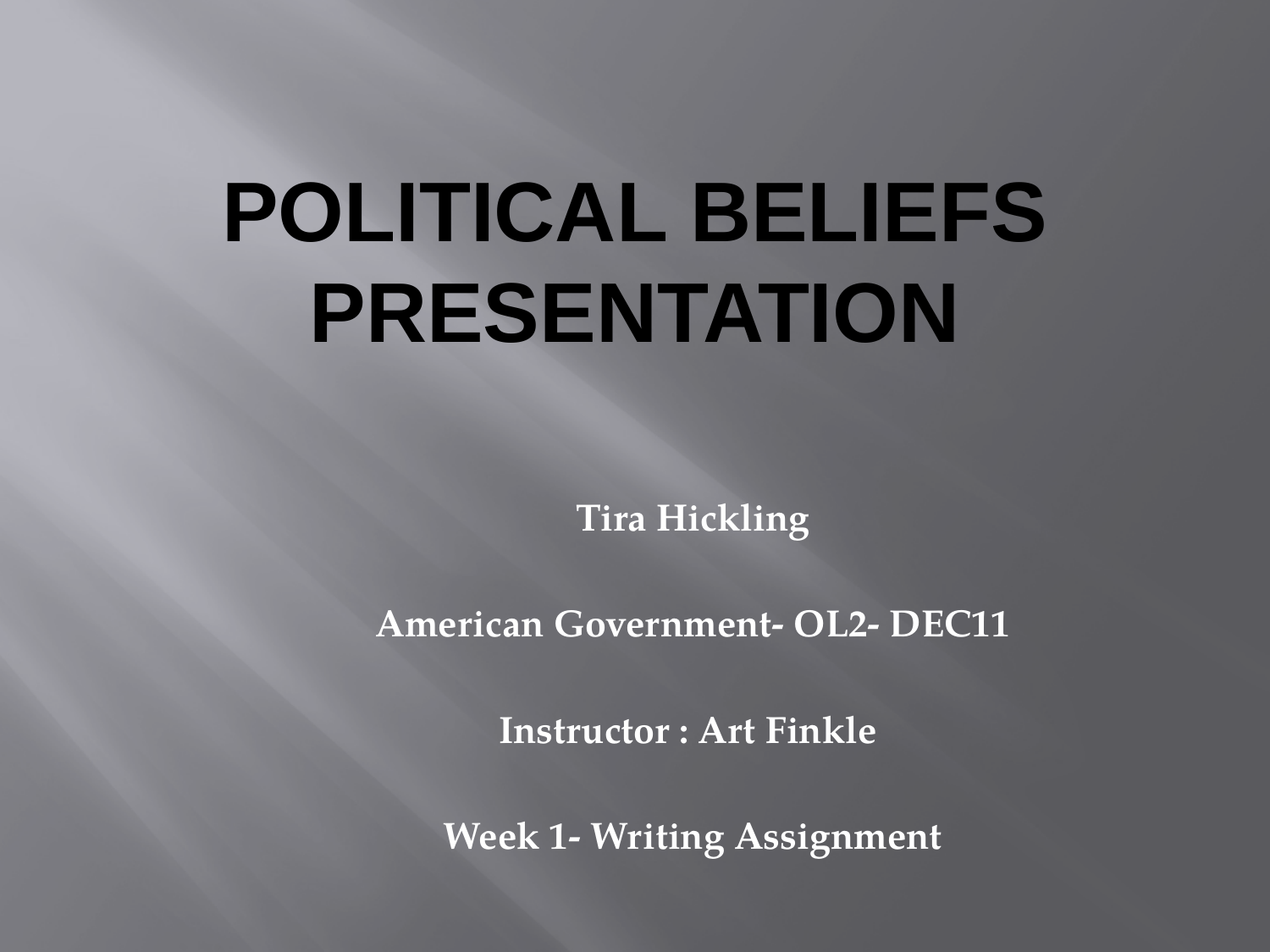

# Political Beliefs Presentation
Tira Hickling

American Government- OL2- DEC11

Instructor : Art Finkle

Week 1- Writing Assignment